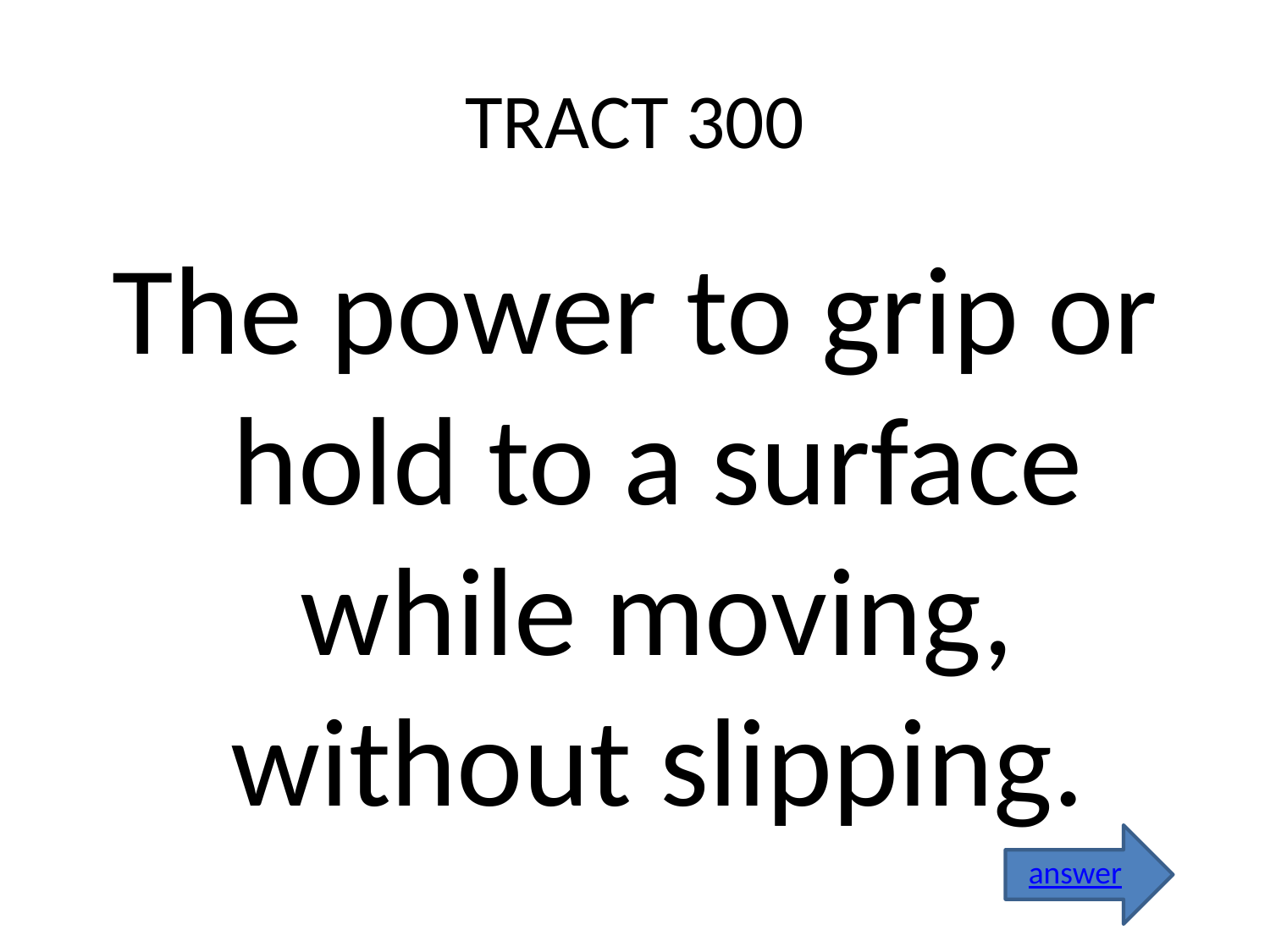

# TRACT 300
The power to grip or hold to a surface while moving, without slipping.

answer